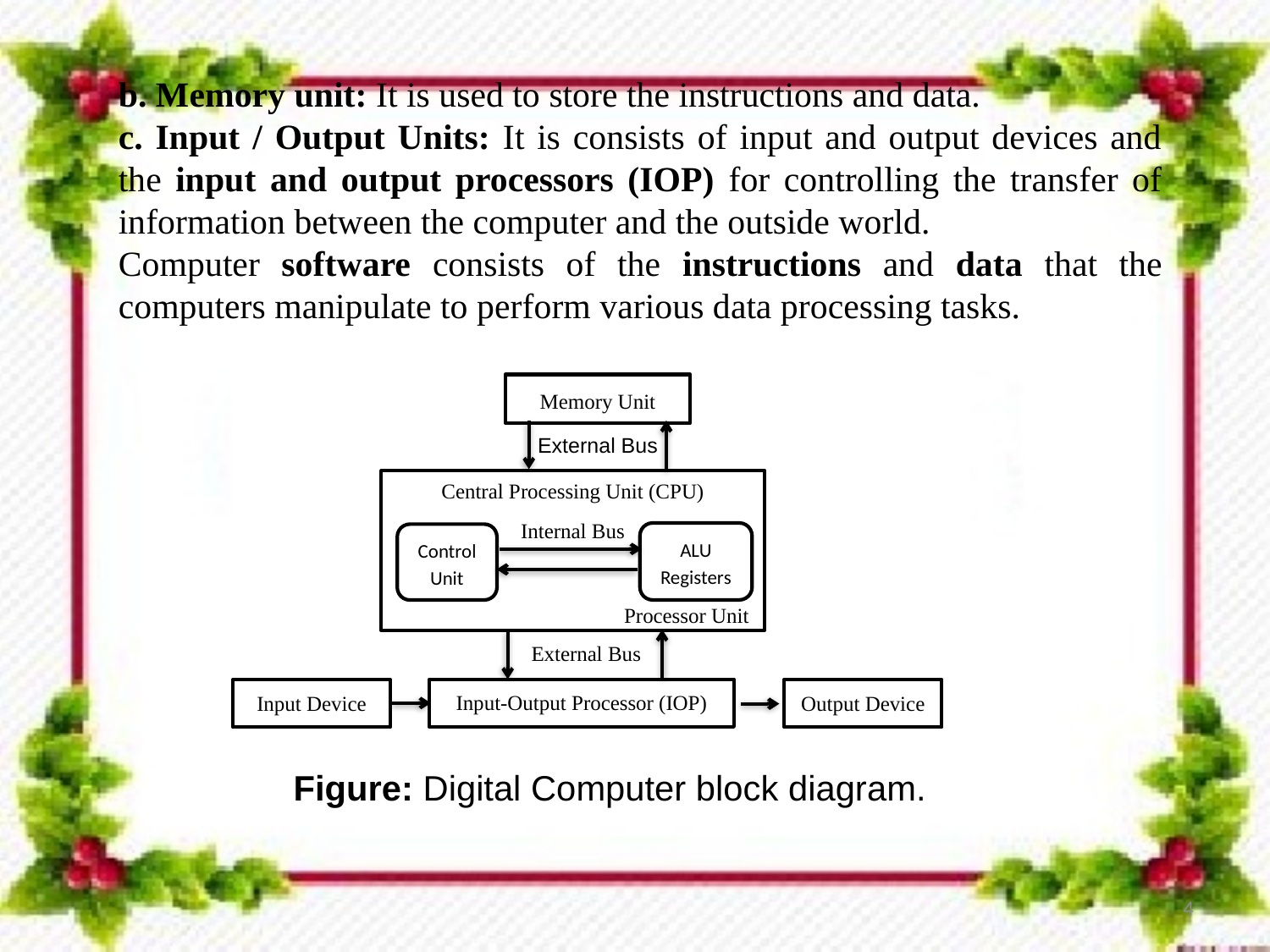

b. Memory unit: It is used to store the instructions and data.
c. Input / Output Units: It is consists of input and output devices and the input and output processors (IOP) for controlling the transfer of information between the computer and the outside world.
Computer software consists of the instructions and data that the computers manipulate to perform various data processing tasks.
Memory Unit
External Bus
Central Processing Unit (CPU)
Internal Bus

                                           Processor Unit
ALU
Registers
Control Unit
External Bus
Input-Output Processor (IOP)
Input Device
Output Device
Figure: Digital Computer block diagram.
4